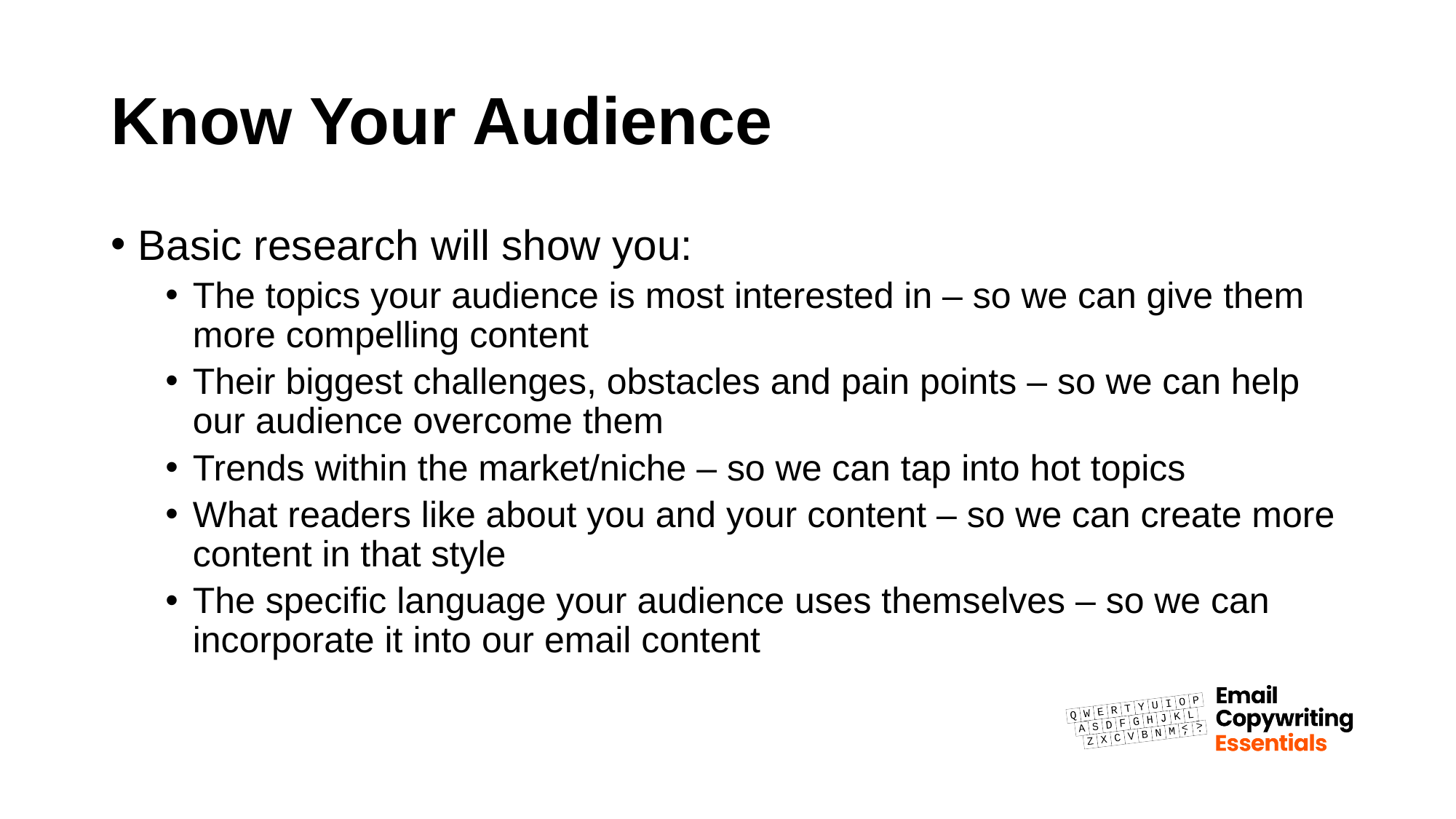

# Know Your Audience
Basic research will show you:
The topics your audience is most interested in – so we can give them more compelling content
Their biggest challenges, obstacles and pain points – so we can help our audience overcome them
Trends within the market/niche – so we can tap into hot topics
What readers like about you and your content – so we can create more content in that style
The specific language your audience uses themselves – so we can incorporate it into our email content